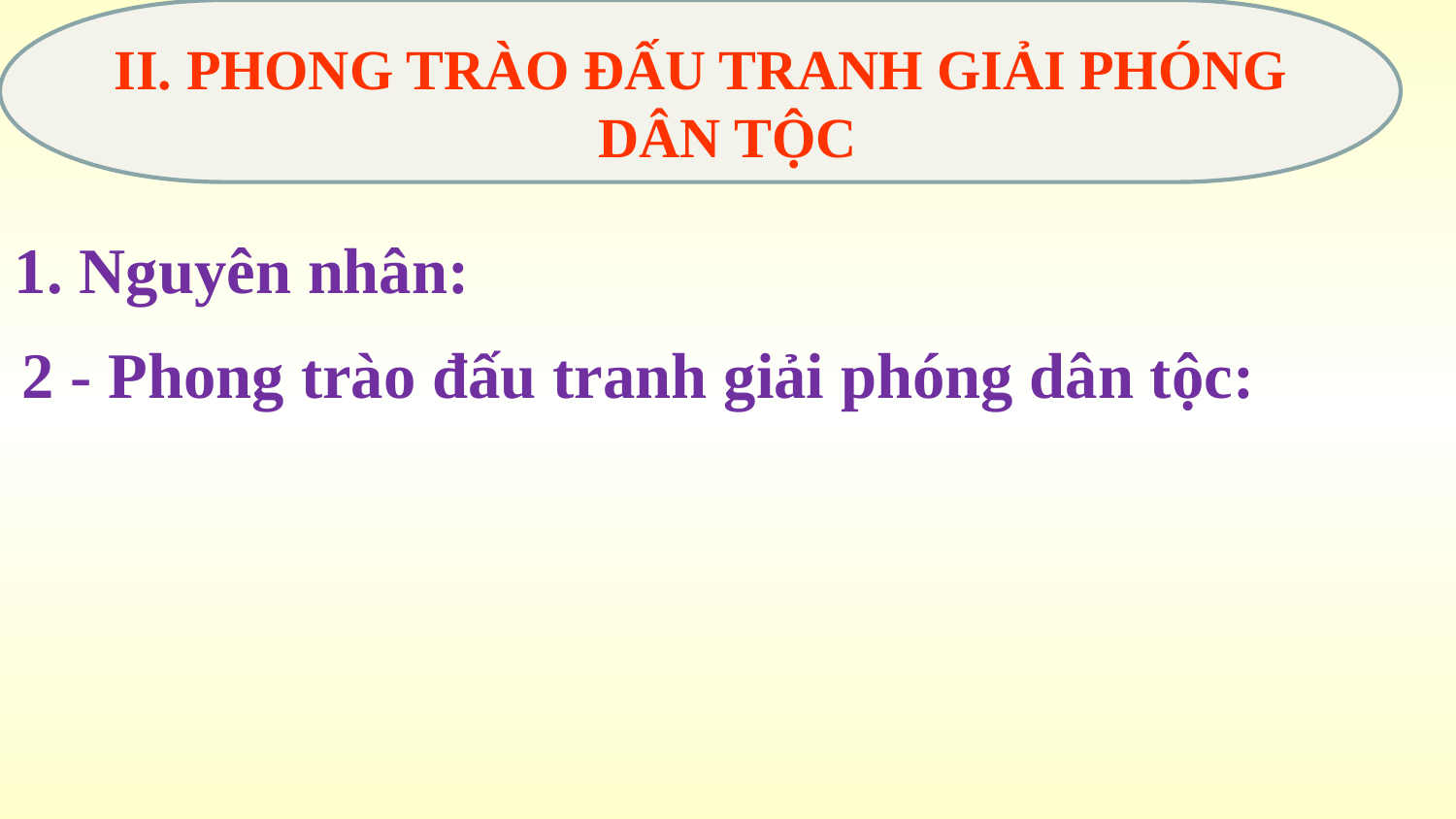

II. PHONG TRÀO ĐẤU TRANH GIẢI PHÓNG DÂN TỘC
1. Nguyên nhân:
2 - Phong trào đấu tranh giải phóng dân tộc: